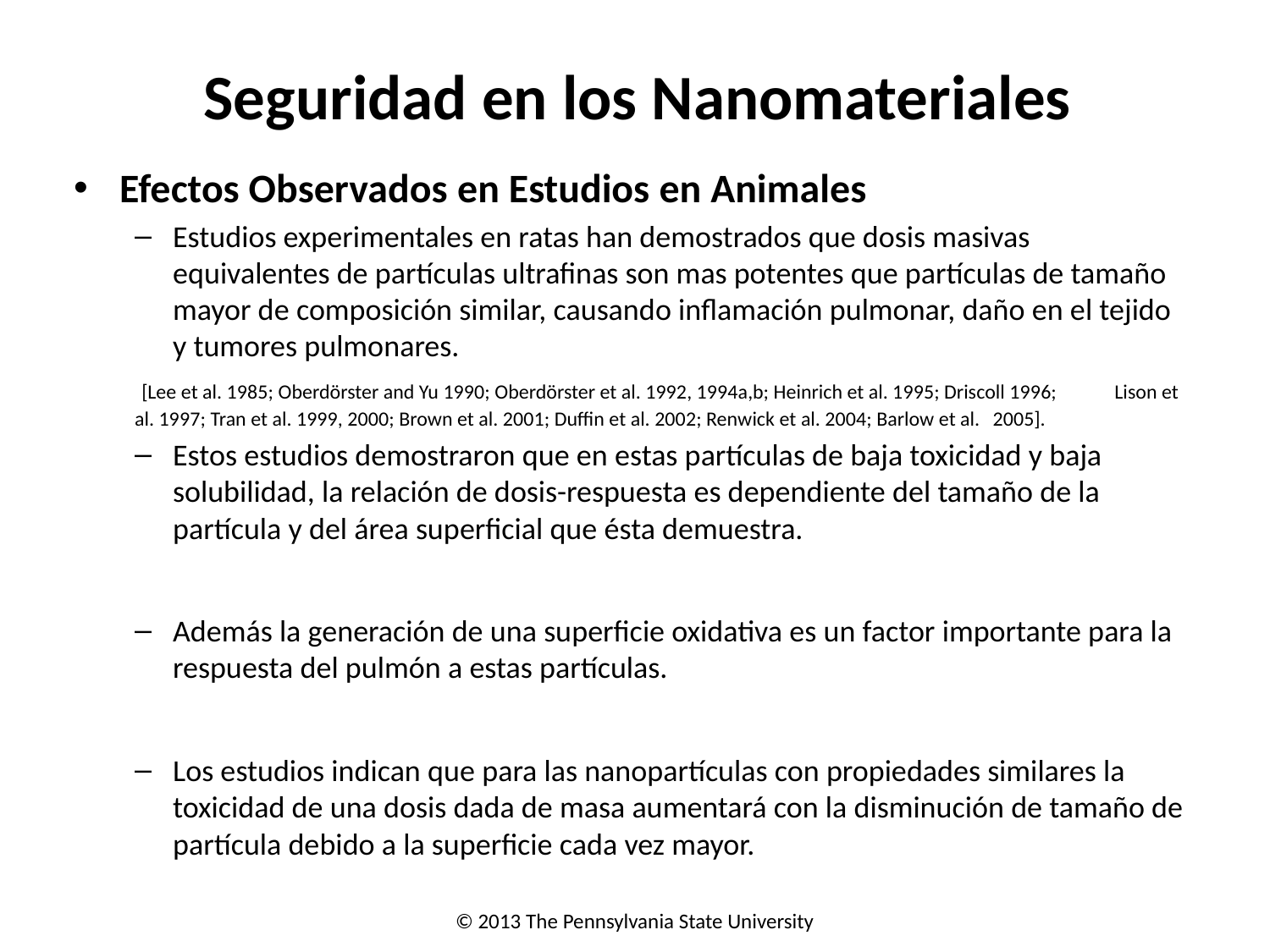

# Seguridad en los Nanomateriales
Efectos Observados en Estudios en Animales
Estudios experimentales en ratas han demostrados que dosis masivas equivalentes de partículas ultrafinas son mas potentes que partículas de tamaño mayor de composición similar, causando inflamación pulmonar, daño en el tejido y tumores pulmonares.
	 [Lee et al. 1985; Oberdörster and Yu 1990; Oberdörster et al. 1992, 1994a,b; Heinrich et al. 1995; Driscoll 1996; 	 Lison et al. 1997; Tran et al. 1999, 2000; Brown et al. 2001; Duffin et al. 2002; Renwick et al. 2004; Barlow et al. 	 2005].
Estos estudios demostraron que en estas partículas de baja toxicidad y baja solubilidad, la relación de dosis-respuesta es dependiente del tamaño de la partícula y del área superficial que ésta demuestra.

Además la generación de una superficie oxidativa es un factor importante para la respuesta del pulmón a estas partículas.

Los estudios indican que para las nanopartículas con propiedades similares la toxicidad de una dosis dada de masa aumentará con la disminución de tamaño de partícula debido a la superficie cada vez mayor.